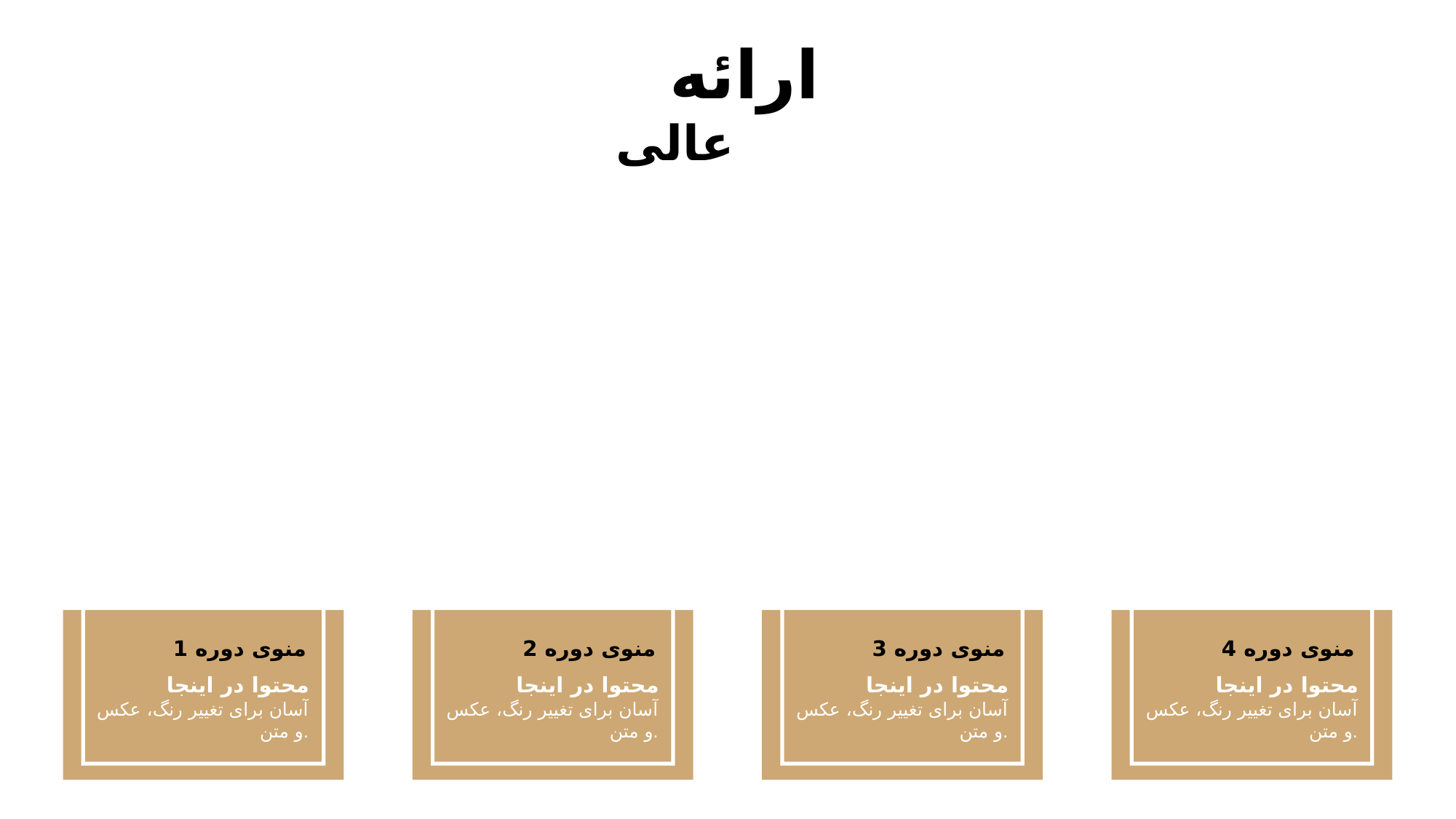

ارائه
 عالی

منوی دوره 1
منوی دوره 2
منوی دوره 3
منوی دوره 4
محتوا در اینجا
آسان برای تغییر رنگ، عکس و متن.
محتوا در اینجا
آسان برای تغییر رنگ، عکس و متن.
محتوا در اینجا
آسان برای تغییر رنگ، عکس و متن.
محتوا در اینجا
آسان برای تغییر رنگ، عکس و متن.